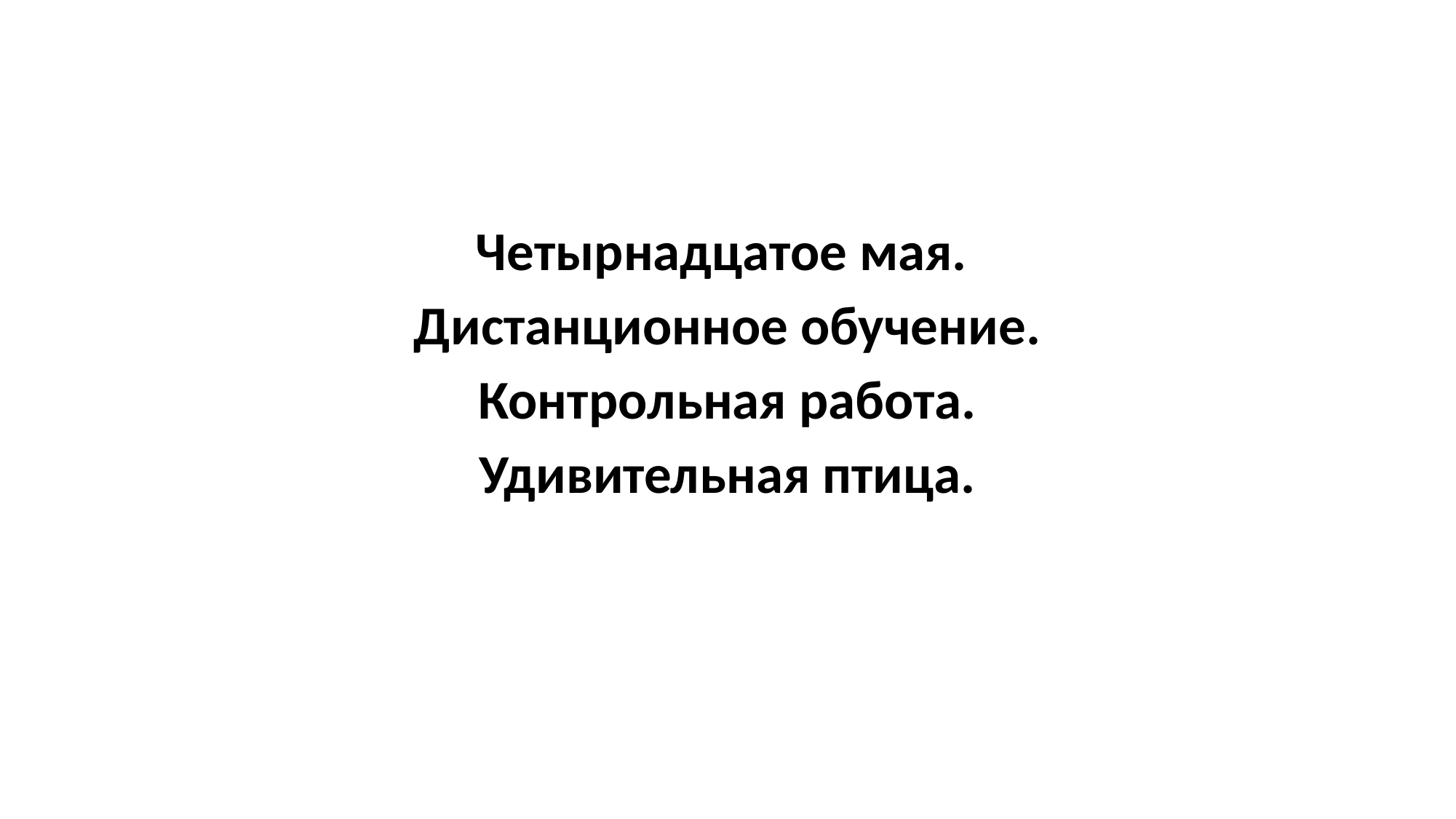

#
Четырнадцатое мая.
Дистанционное обучение.
Контрольная работа.
Удивительная птица.